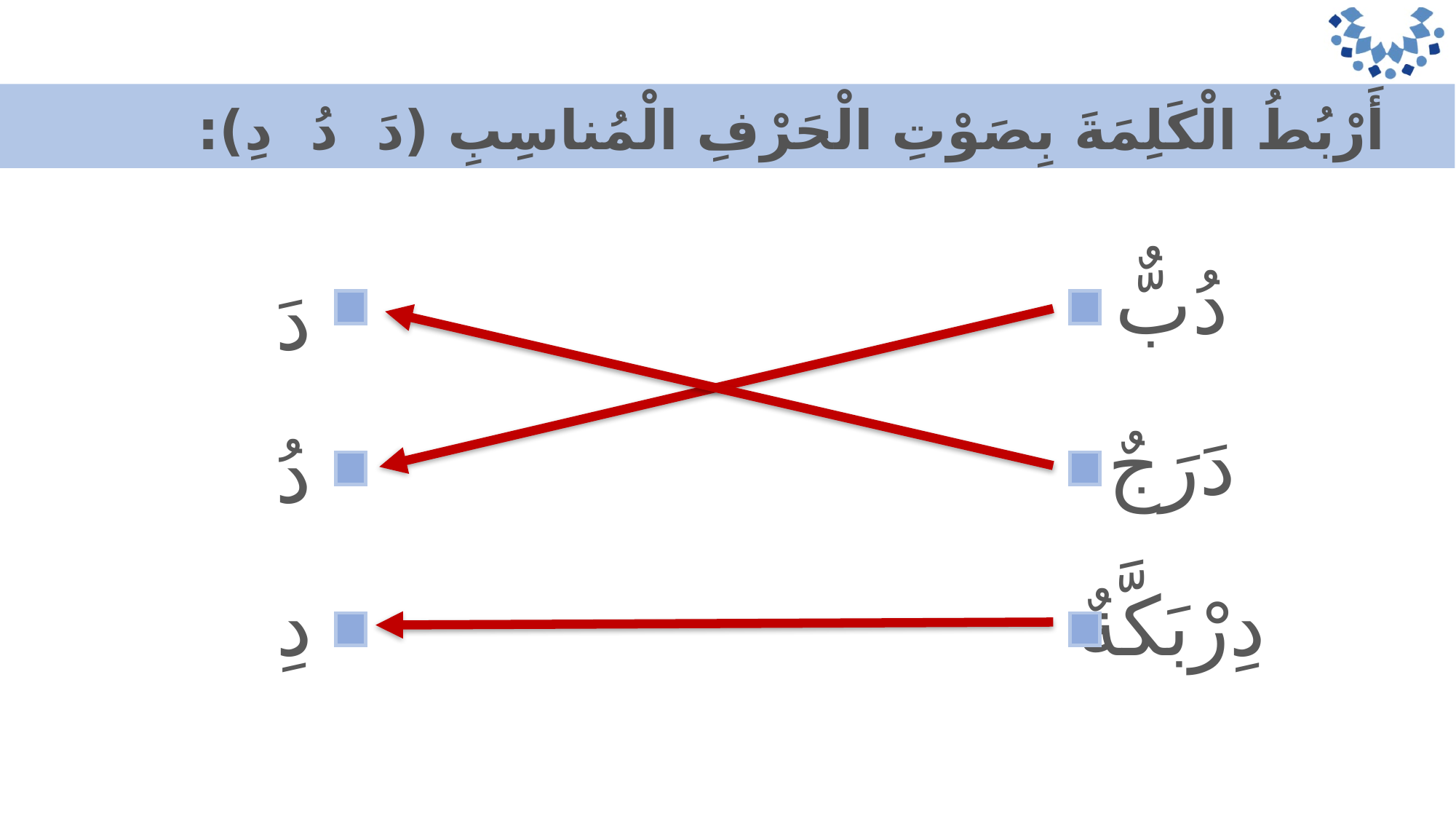

أَرْبُطُ الْكَلِمَةَ بِصَوْتِ الْحَرْفِ الْمُناسِبِ (دَ  دُ  دِ):

| دَ دُ دِ |
| --- |
دُبٌّ

دَرَجٌ

دِرْبَكَّةٌ